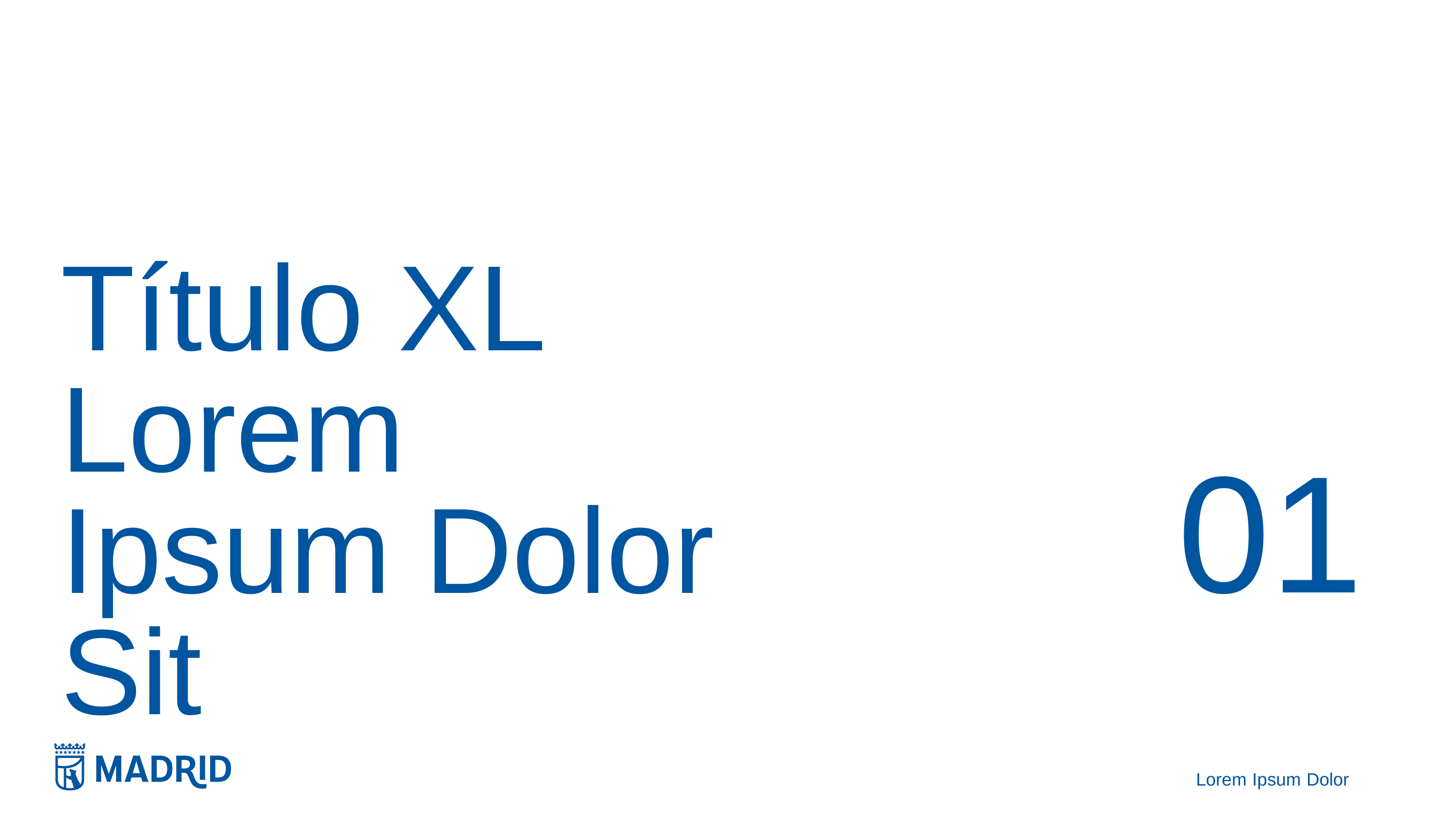

Título XL Lorem	Ipsum Dolor	Sit
01
Lorem Ipsum Dolor